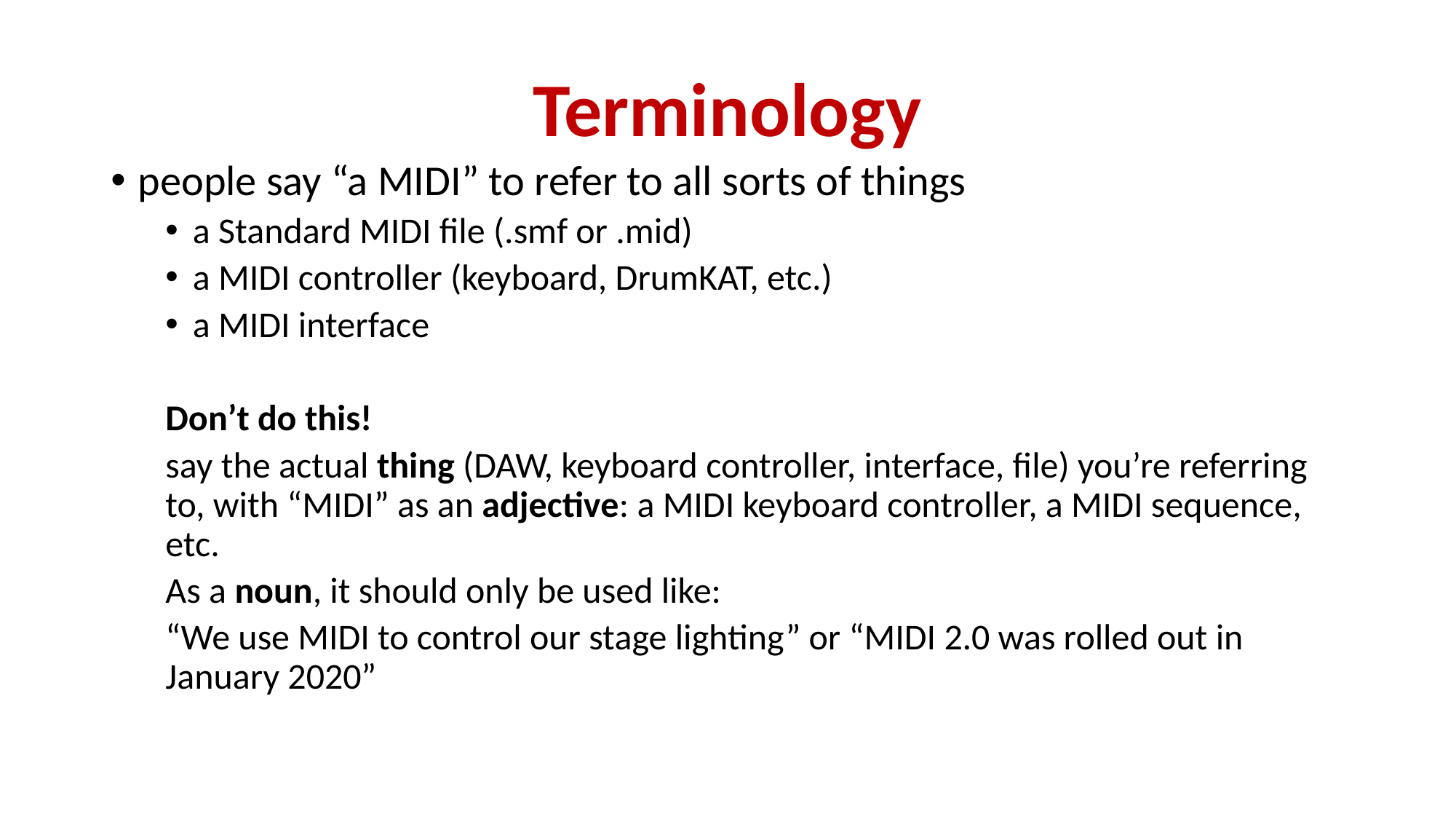

# Terminology
people say “a MIDI” to refer to all sorts of things
a Standard MIDI file (.smf or .mid)
a MIDI controller (keyboard, DrumKAT, etc.)
a MIDI interface

Don’t do this!
say the actual thing (DAW, keyboard controller, interface, file) you’re referring to, with “MIDI” as an adjective: a MIDI keyboard controller, a MIDI sequence, etc.
As a noun, it should only be used like:
“We use MIDI to control our stage lighting” or “MIDI 2.0 was rolled out in January 2020”